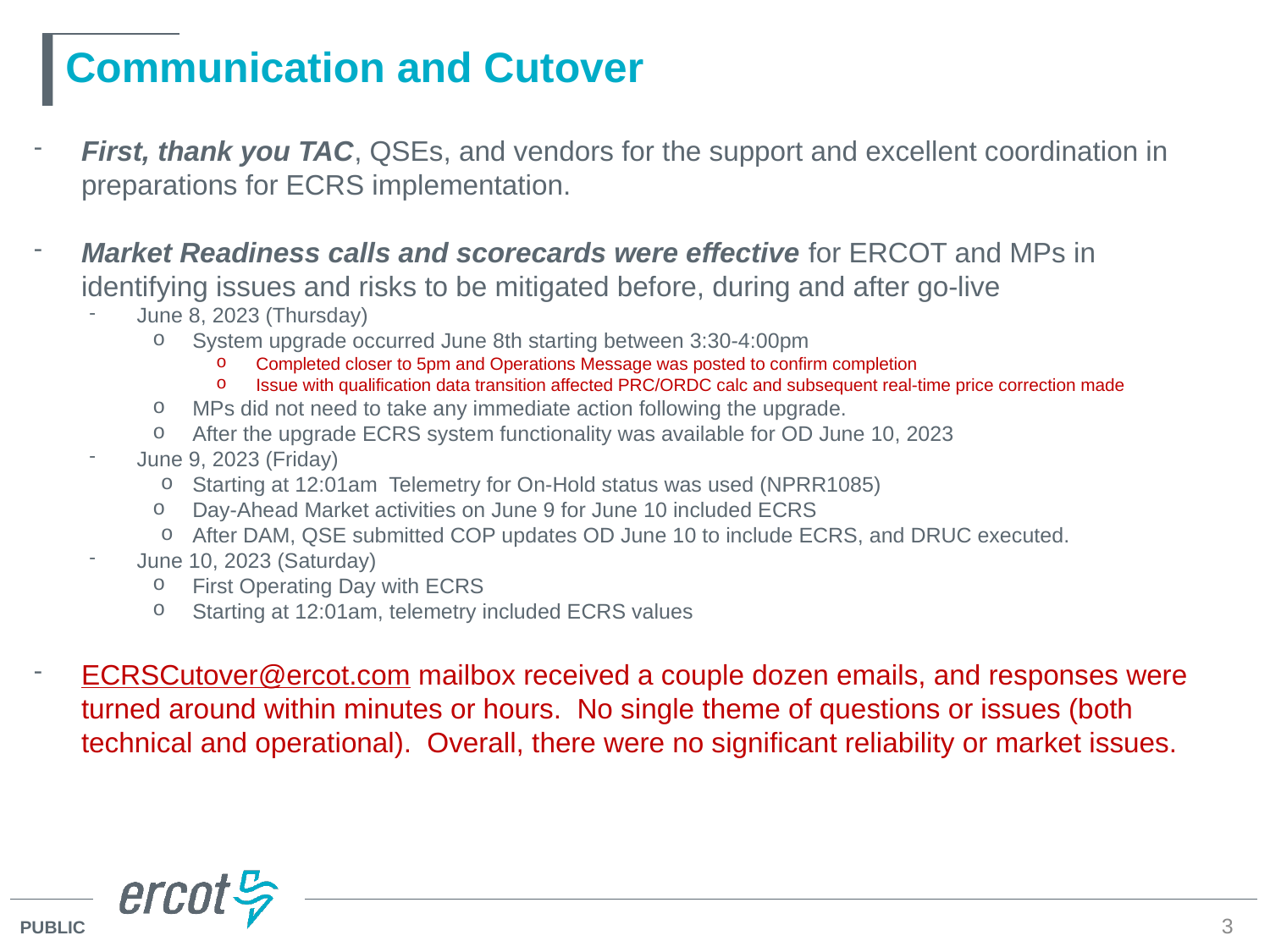

# Communication and Cutover
First, thank you TAC, QSEs, and vendors for the support and excellent coordination in preparations for ECRS implementation.

Market Readiness calls and scorecards were effective for ERCOT and MPs in identifying issues and risks to be mitigated before, during and after go-live
June 8, 2023 (Thursday)
System upgrade occurred June 8th starting between 3:30-4:00pm
Completed closer to 5pm and Operations Message was posted to confirm completion
Issue with qualification data transition affected PRC/ORDC calc and subsequent real-time price correction made
MPs did not need to take any immediate action following the upgrade.
After the upgrade ECRS system functionality was available for OD June 10, 2023
June 9, 2023 (Friday)
Starting at 12:01am  Telemetry for On-Hold status was used (NPRR1085)
Day-Ahead Market activities on June 9 for June 10 included ECRS
After DAM, QSE submitted COP updates OD June 10 to include ECRS, and DRUC executed.
June 10, 2023 (Saturday)
First Operating Day with ECRS
Starting at 12:01am, telemetry included ECRS values

ECRSCutover@ercot.com mailbox received a couple dozen emails, and responses were turned around within minutes or hours.  No single theme of questions or issues (both technical and operational).  Overall, there were no significant reliability or market issues.

3